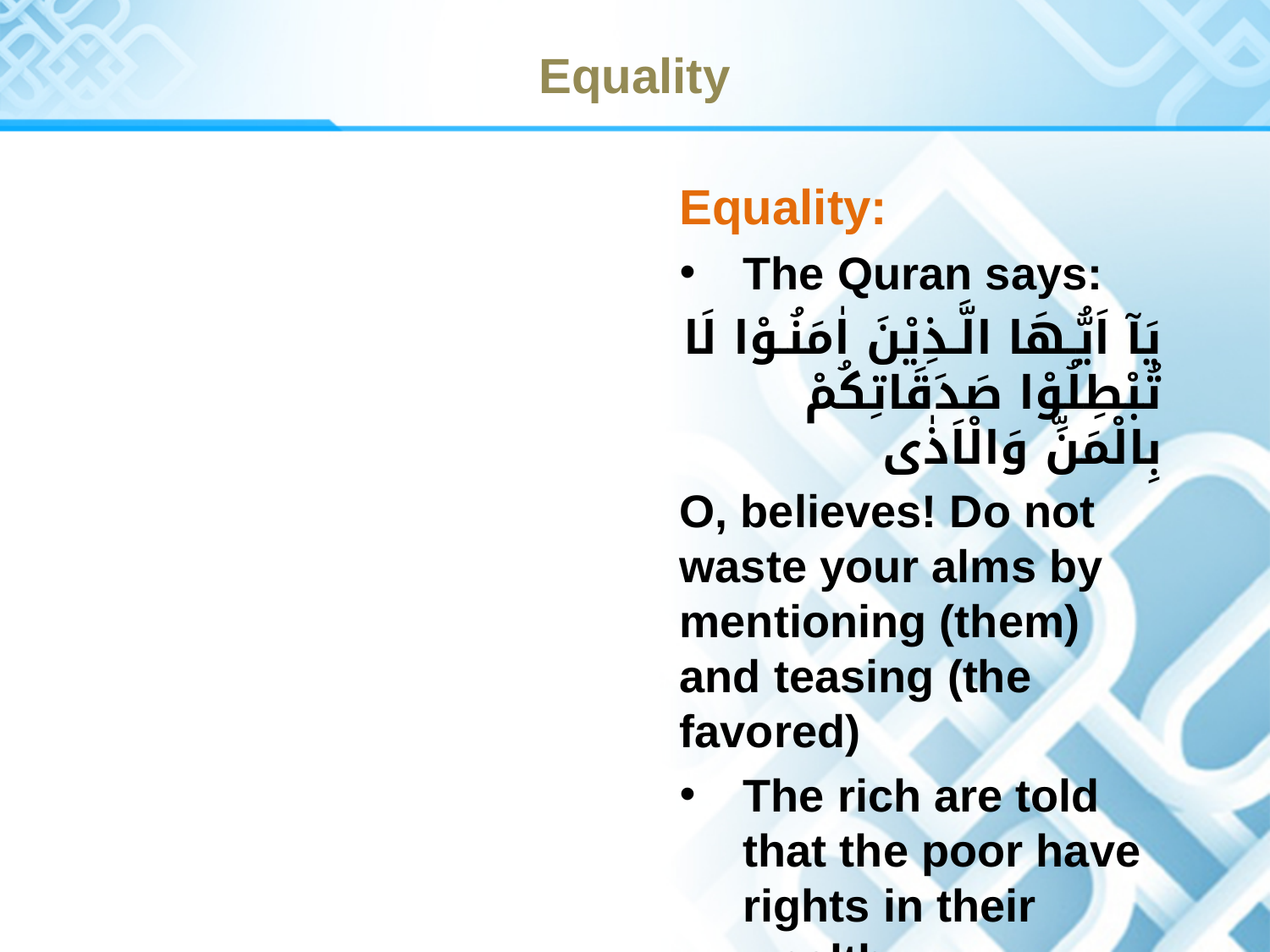

Equality
Equality:
The Quran says:
يَآ اَيُّـهَا الَّـذِيْنَ اٰمَنُـوْا لَا تُبْطِلُوْا صَدَقَاتِكُمْ بِالْمَنِّ وَالْاَذٰى
O, believes! Do not waste your alms by mentioning (them) and teasing (the favored)
The rich are told that the poor have rights in their wealth.